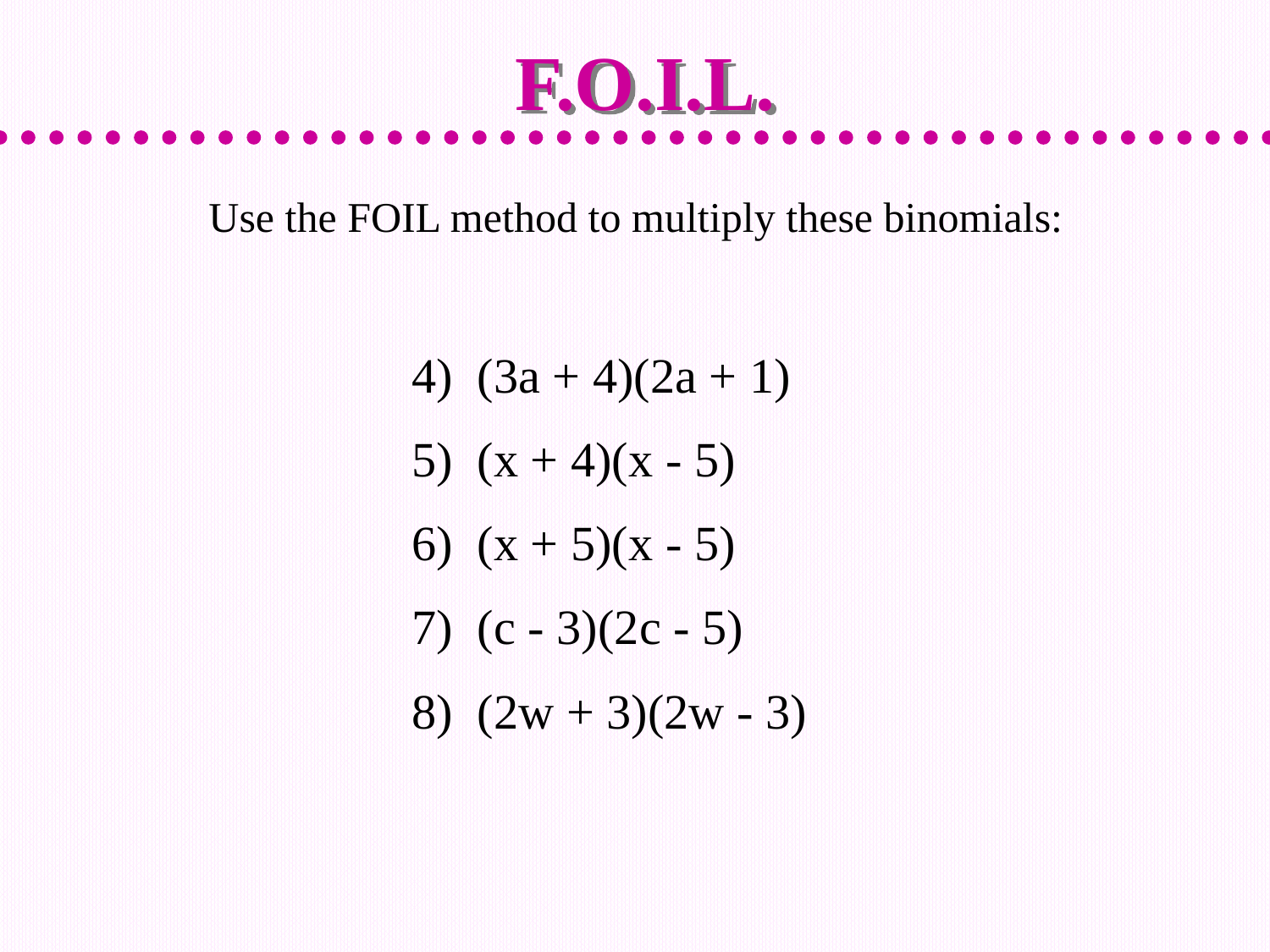

# F.O.I.L.

Use the FOIL method to multiply these binomials:
4)  (3a + 4)(2a + 1)
5)  (x + 4)(x - 5)
6)  (x + 5)(x - 5)
7)  (c - 3)(2c - 5)
8)  (2w + 3)(2w - 3)